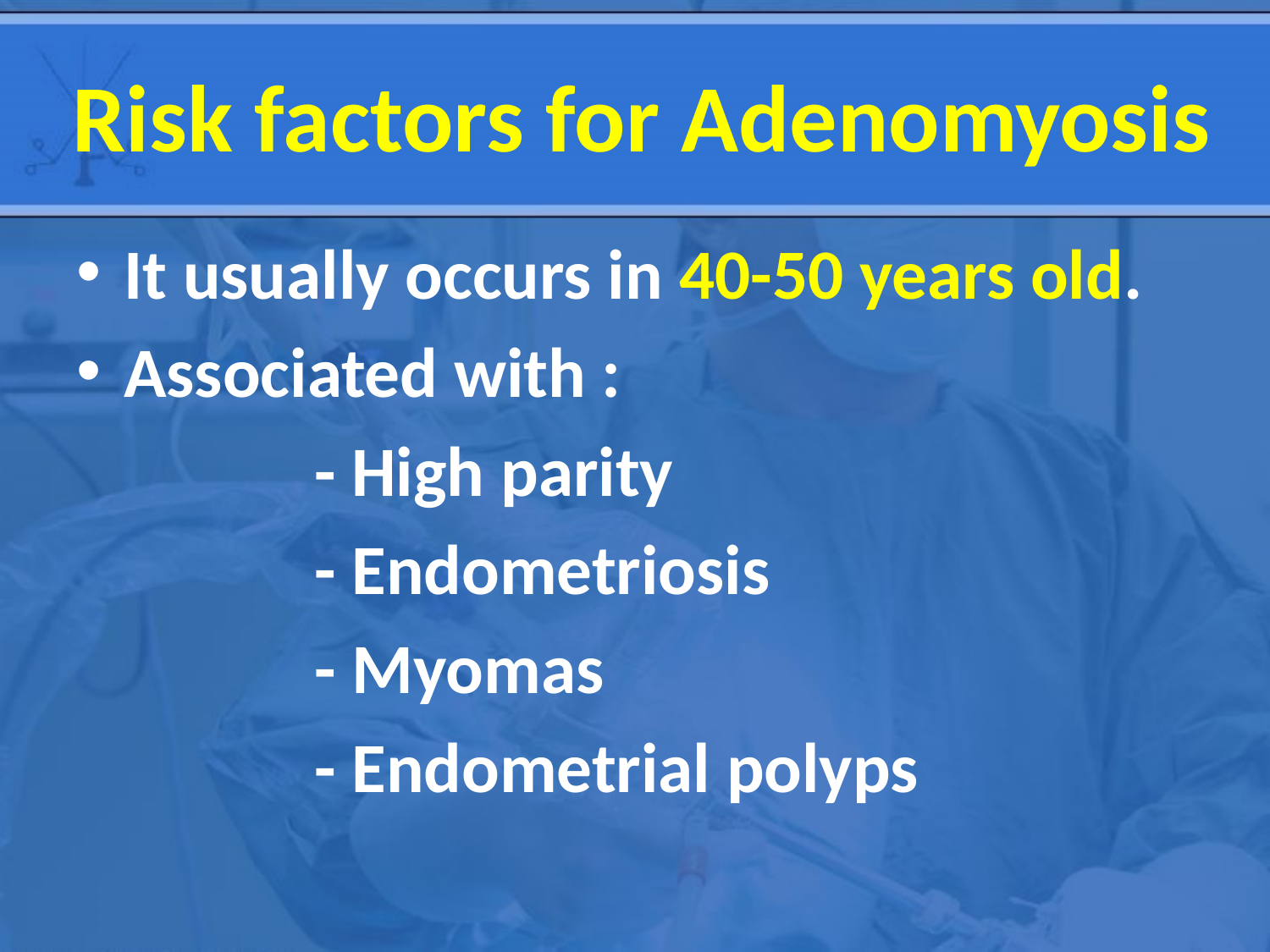

# Risk factors for Adenomyosis
It usually occurs in 40-50 years old.
Associated with :
               - High parity
               - Endometriosis
               - Myomas
               - Endometrial polyps